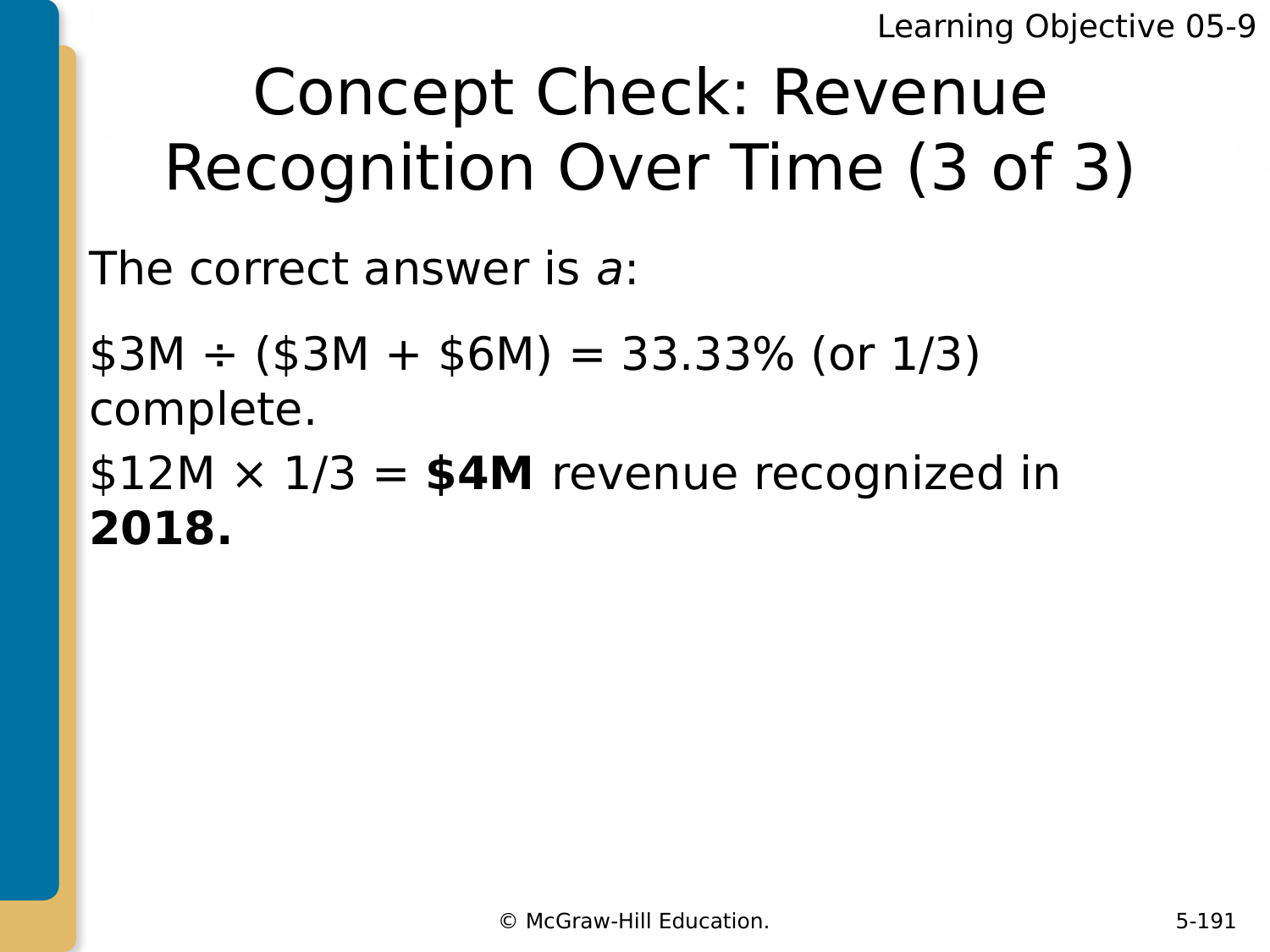

Learning Objective 05-9
# Concept Check: Revenue Recognition Over Time (3 of 3)
The correct answer is a:
$3M ÷ ($3M + $6M) = 33.33% (or 1/3) complete.
$12M × 1/3 = $4M revenue recognized in 2018.